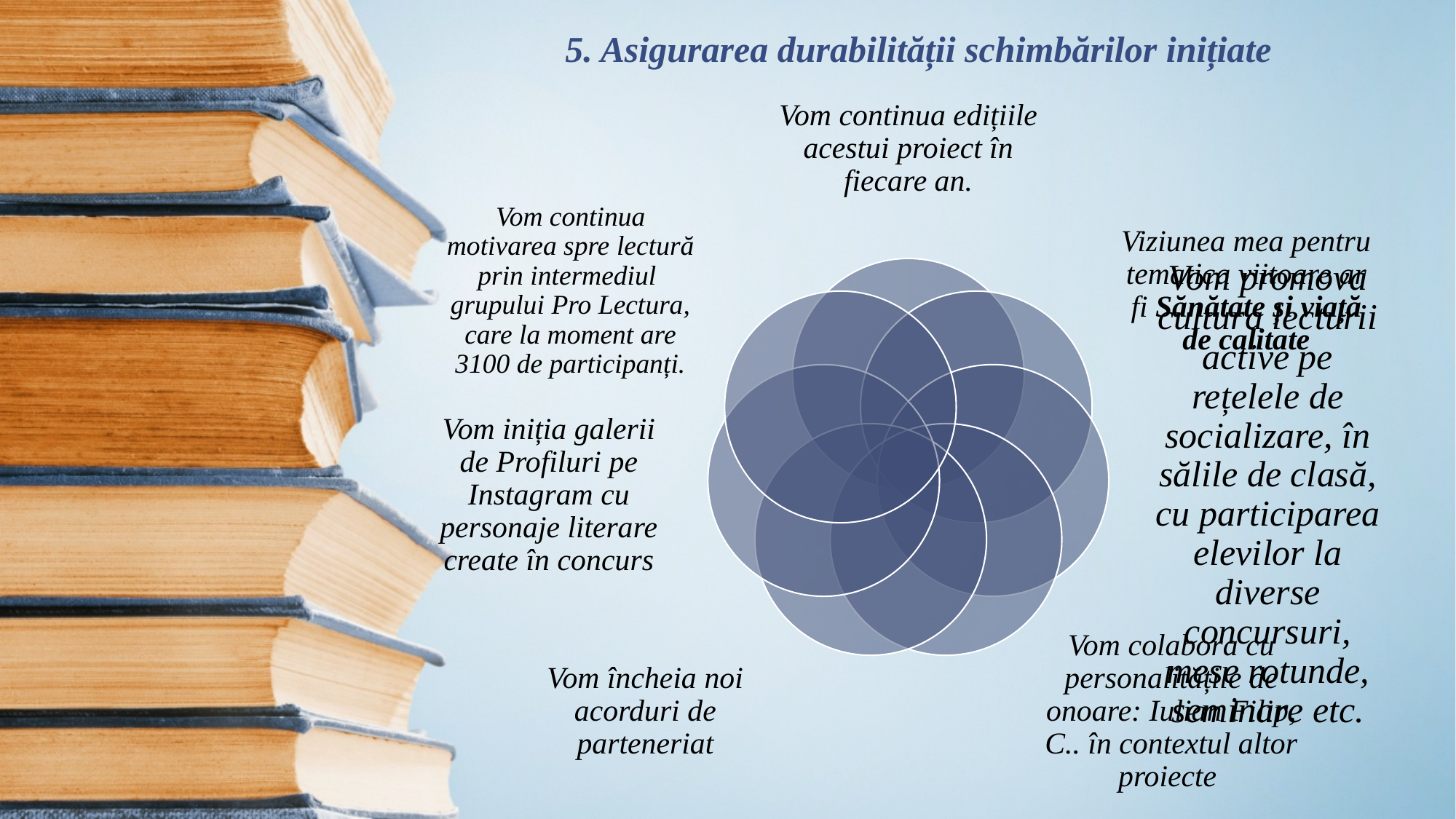

# 5. Asigurarea durabilității schimbărilor inițiate
Vom continua edițiile acestui proiect în fiecare an.
Viziunea mea pentru tematica viitoare ar fi Sănătate și viață de calitate
Vom promova cultura lecturii active pe rețelele de socializare, în sălile de clasă, cu participarea elevilor la diverse concursuri, mese rotunde, seminare etc.
Vom colabora cu personalitățile de onoare: Iulian Filip, C.. în contextul altor proiecte
Vom încheia noi acorduri de parteneriat
Vom iniția galerii de Profiluri pe Instagram cu personaje literare create în concurs
Vom continua motivarea spre lectură prin intermediul  grupului Pro Lectura, care la moment are 3100 de participanți.